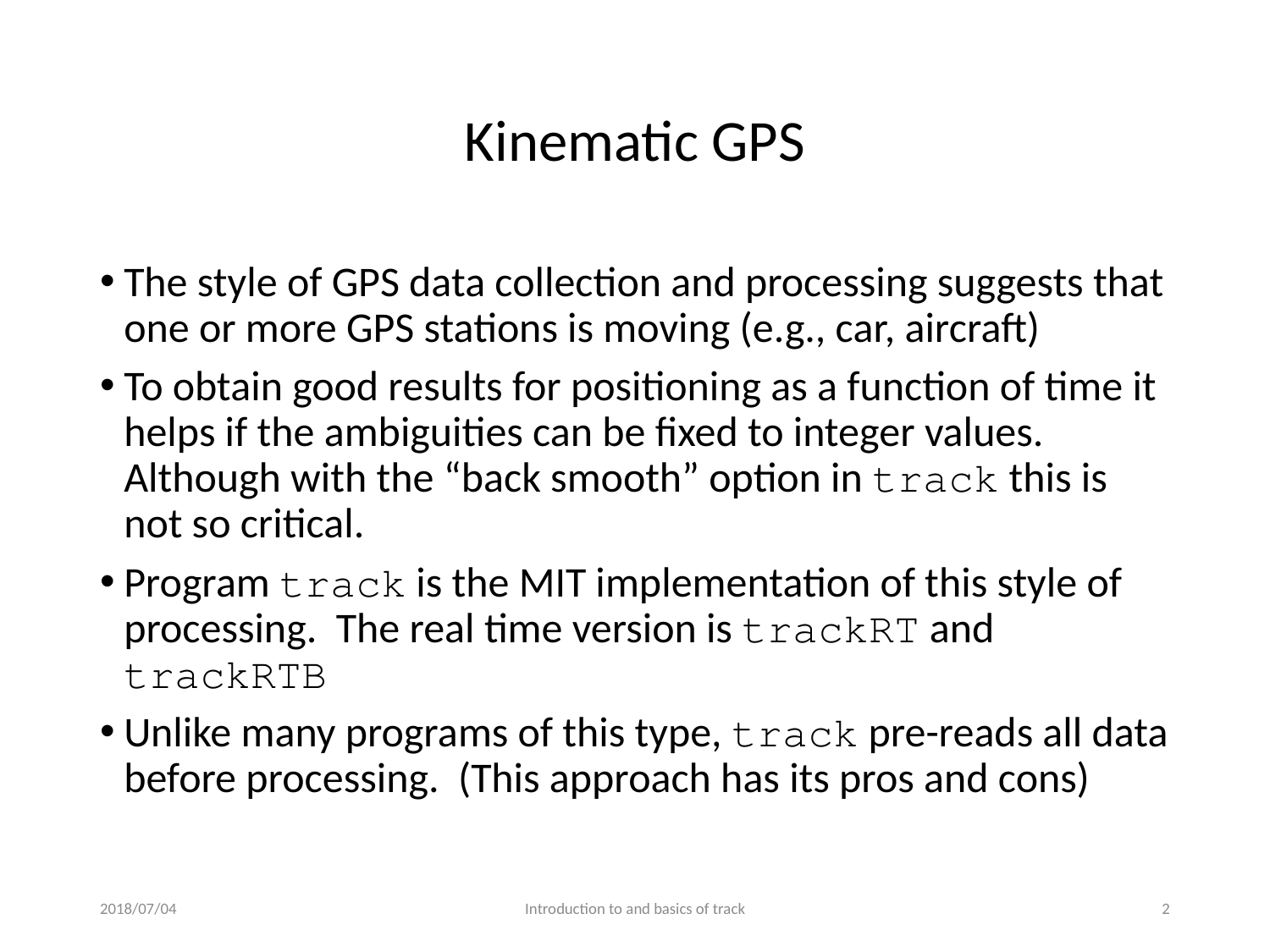

# Kinematic GPS
The style of GPS data collection and processing suggests that one or more GPS stations is moving (e.g., car, aircraft)
To obtain good results for positioning as a function of time it helps if the ambiguities can be fixed to integer values.  Although with the “back smooth” option in track this is not so critical.
Program track is the MIT implementation of this style of processing.  The real time version is trackRT and trackRTB
Unlike many programs of this type, track pre-reads all data before processing.  (This approach has its pros and cons)
2018/07/04
Introduction to and basics of track
2